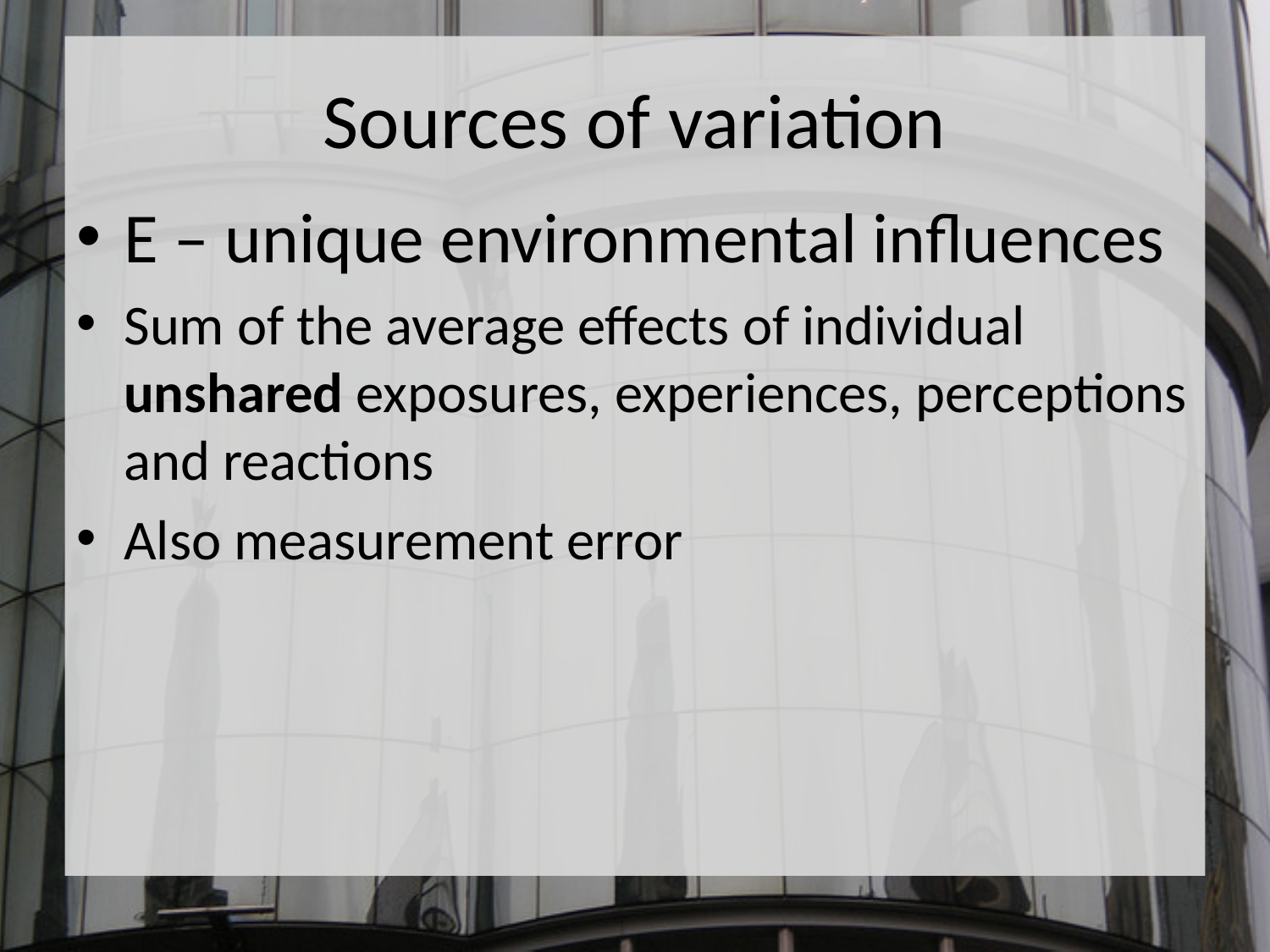

# Sources of variation
E – unique environmental influences
Sum of the average effects of individual unshared exposures, experiences, perceptions and reactions
Also measurement error